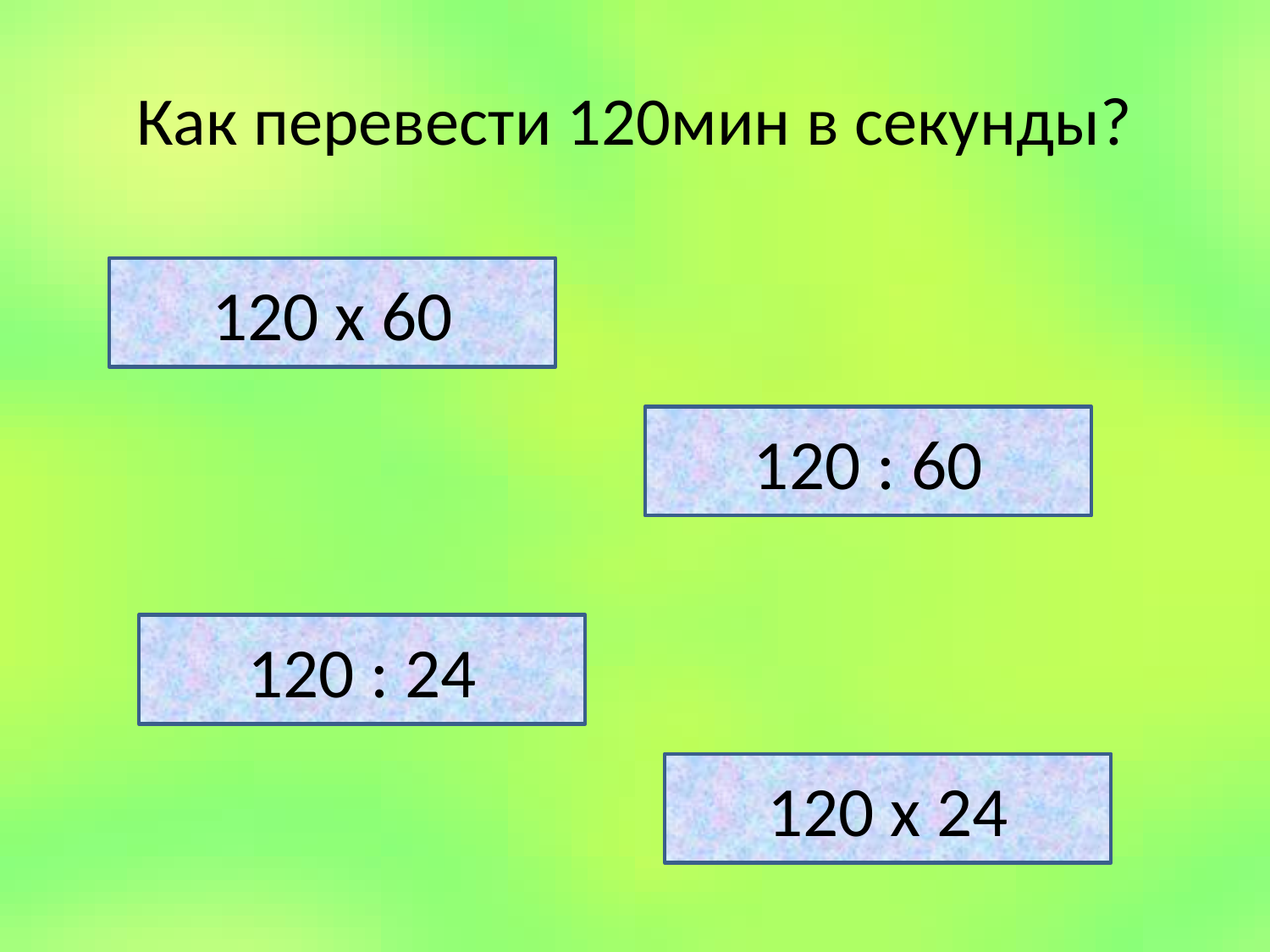

# Как перевести 120мин в секунды?
120 х 60
120 : 60
120 : 24
120 х 24